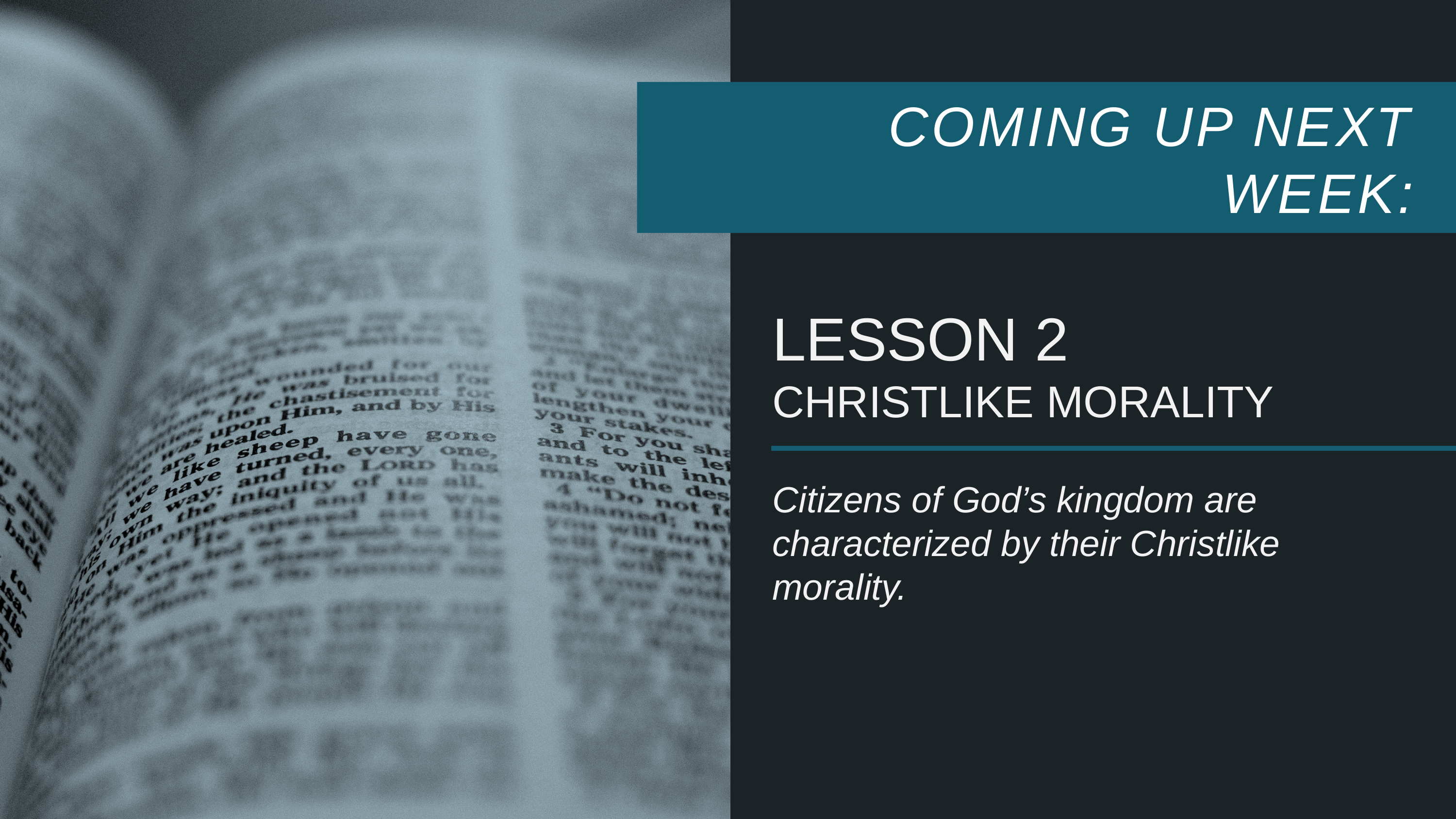

LESSON 2
CHRISTLIKE MORALITY
Citizens of God’s kingdom are characterized by their Christlike morality.